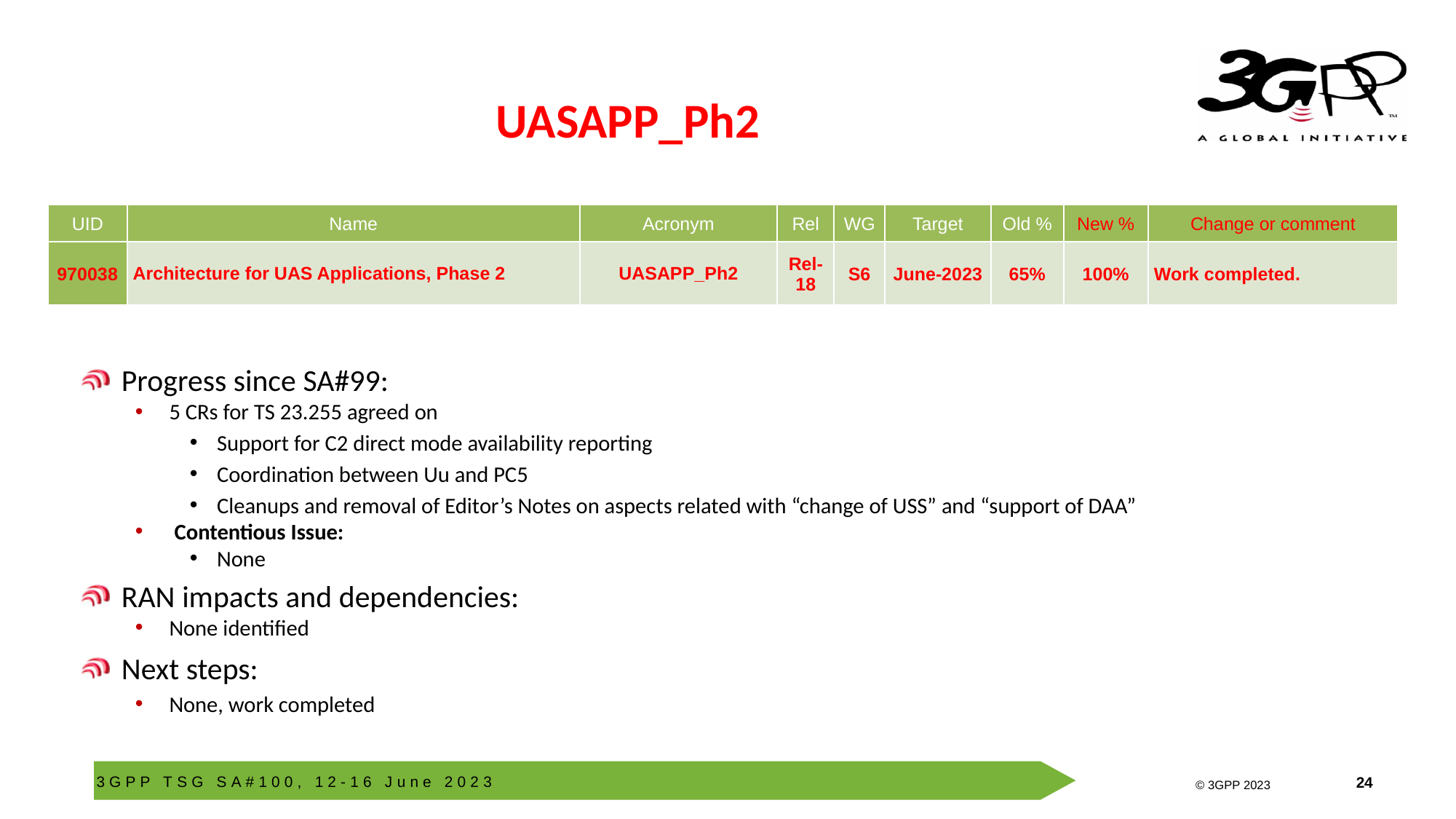

# UASAPP_Ph2
| UID | Name | Acronym | Rel | WG | Target | Old % | New % | Change or comment |
| --- | --- | --- | --- | --- | --- | --- | --- | --- |
| 970038 | Architecture for UAS Applications, Phase 2 | UASAPP\_Ph2 | Rel-18 | S6 | June-2023 | 65% | 100% | Work completed. |
Progress since SA#99:
5 CRs for TS 23.255 agreed on
Support for C2 direct mode availability reporting
Coordination between Uu and PC5
Cleanups and removal of Editor’s Notes on aspects related with “change of USS” and “support of DAA”
 Contentious Issue:
None
RAN impacts and dependencies:
None identified
Next steps:
None, work completed